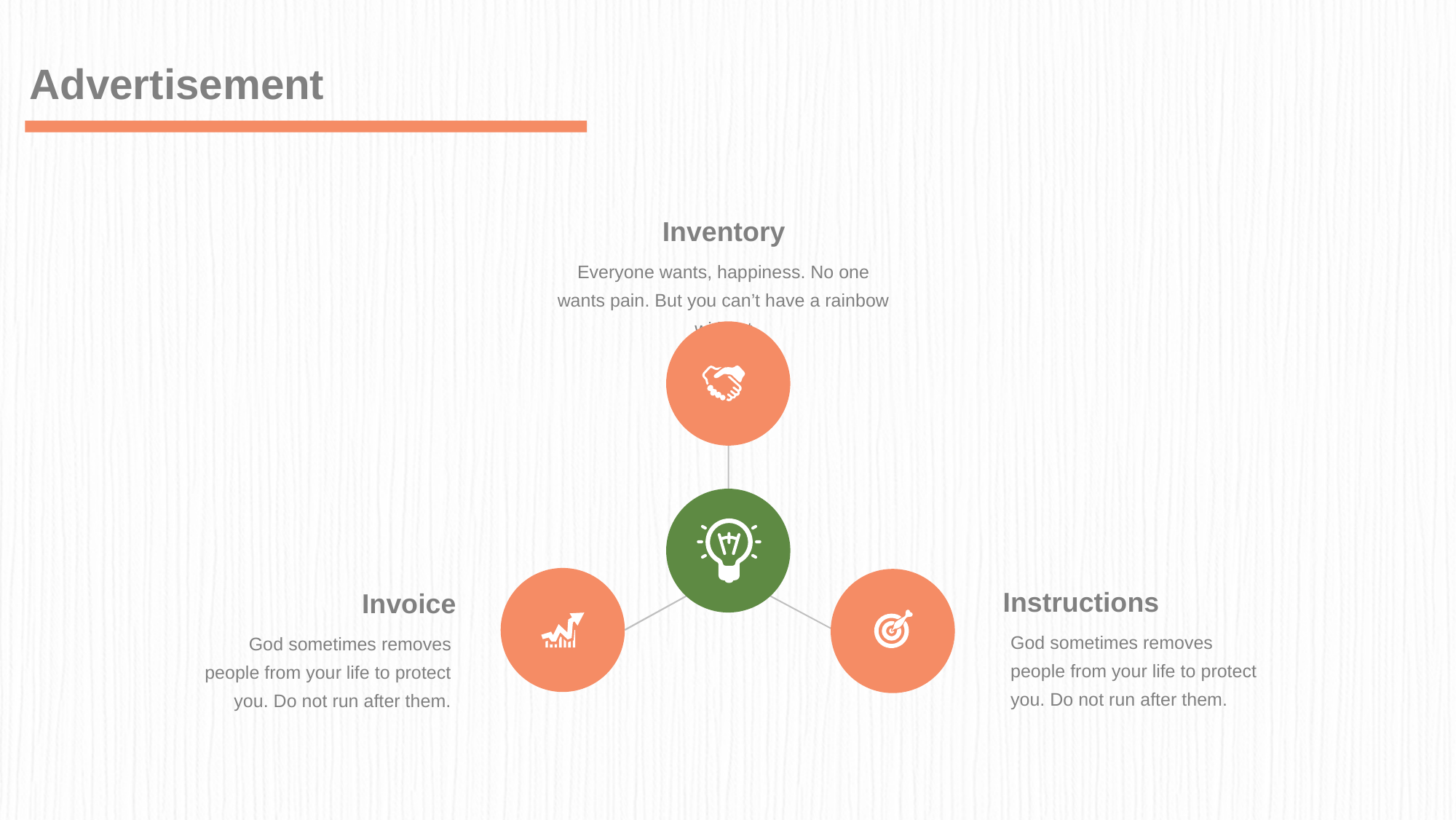

Advertisement

Inventory
Everyone wants, happiness. No one wants pain. But you can’t have a rainbow without

Instructions
God sometimes removes people from your life to protect you. Do not run after them.
Invoice
God sometimes removes people from your life to protect you. Do not run after them.